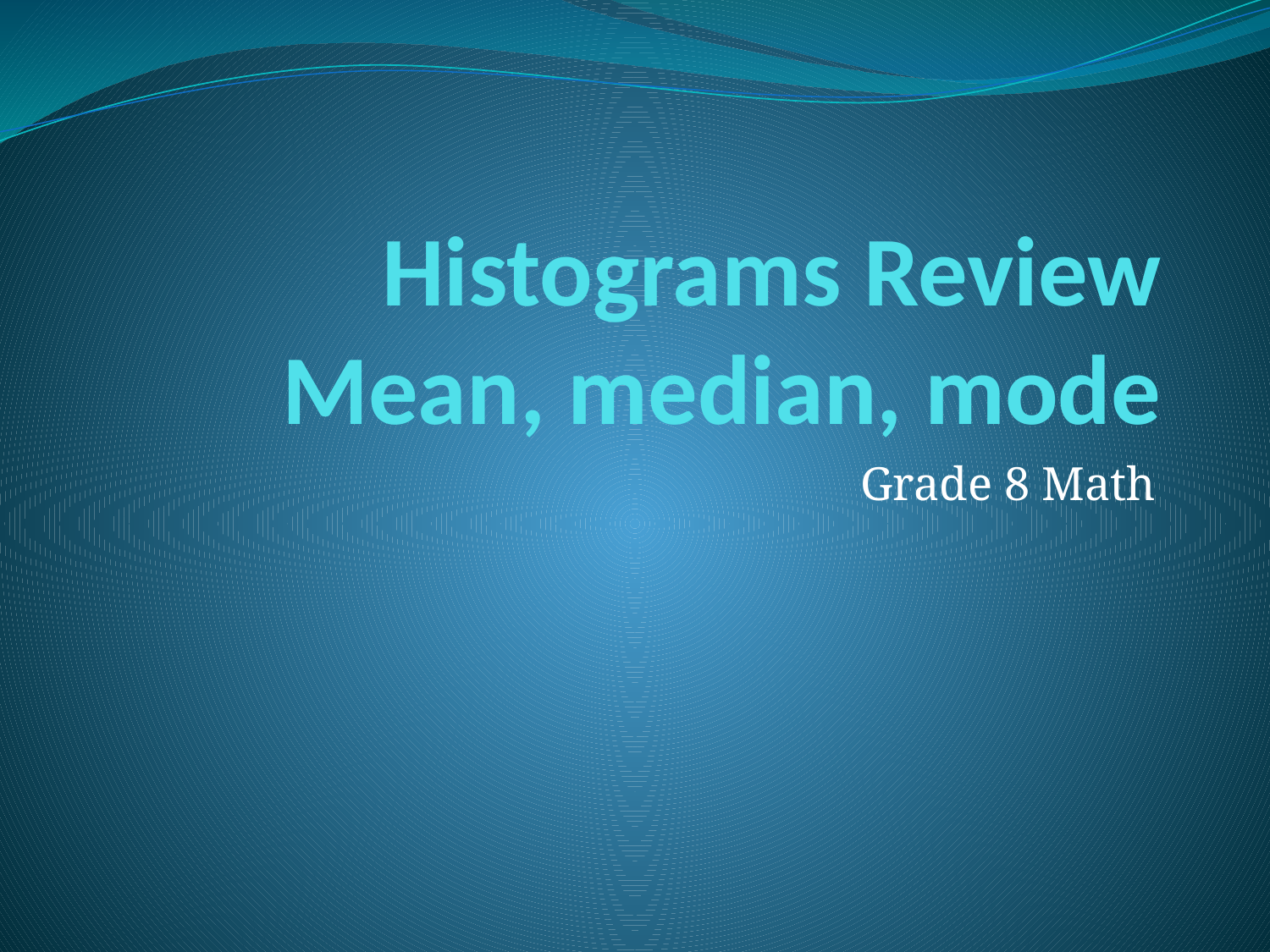

# Histograms Review Mean, median, mode
Grade 8 Math